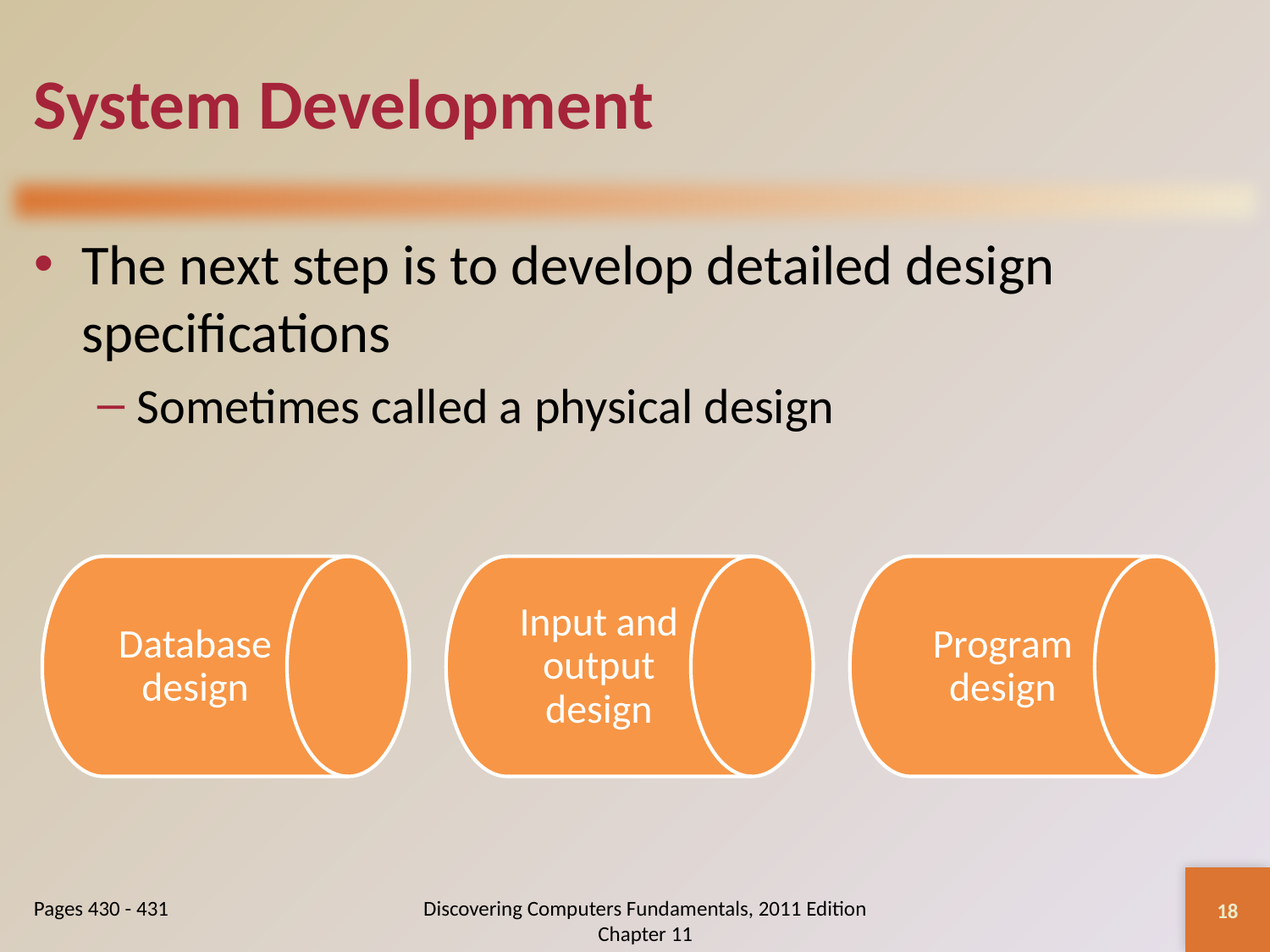

# System Development
The next step is to develop detailed design specifications
Sometimes called a physical design
Database design
Input and output design
Program design
18
Pages 430 - 431
Discovering Computers Fundamentals, 2011 Edition Chapter 11